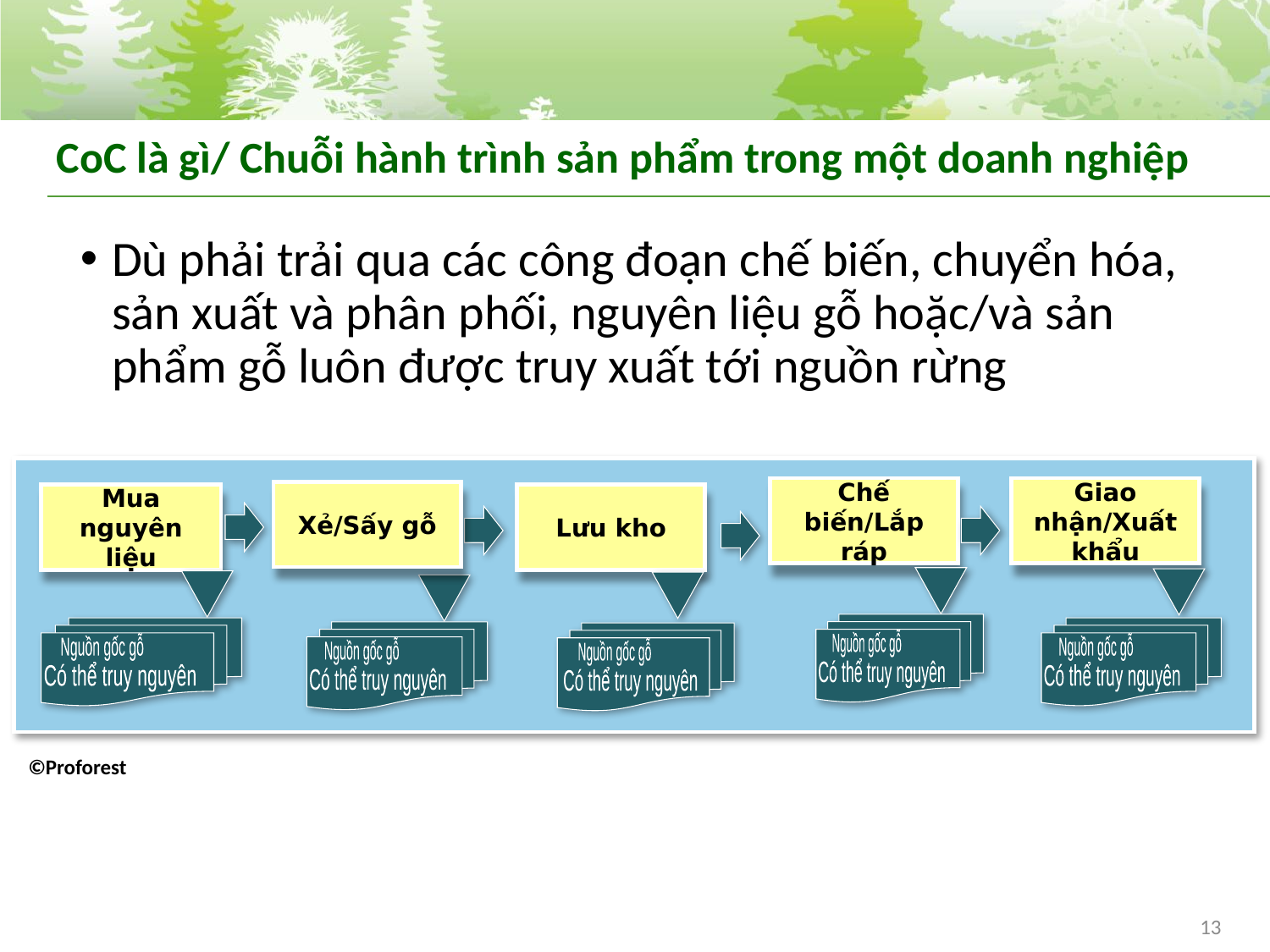

# CoC là gì/ Chuỗi hành trình sản phẩm trong một doanh nghiệp
Dù phải trải qua các công đoạn chế biến, chuyển hóa, sản xuất và phân phối, nguyên liệu gỗ hoặc/và sản phẩm gỗ luôn được truy xuất tới nguồn rừng

Chế biến/Lắp ráp
Giao nhận/Xuất khẩu
Xẻ/Sấy gỗ
Mua nguyên liệu
Lưu kho

Nguồn gốc gỗ
Có thể truy nguyên

Nguồn gốc gỗ
Có thể truy nguyên

Nguồn gốc gỗ
Có thể truy nguyên

Nguồn gốc gỗ
Có thể truy nguyên

Nguồn gốc gỗ
Có thể truy nguyên
©Proforest
13